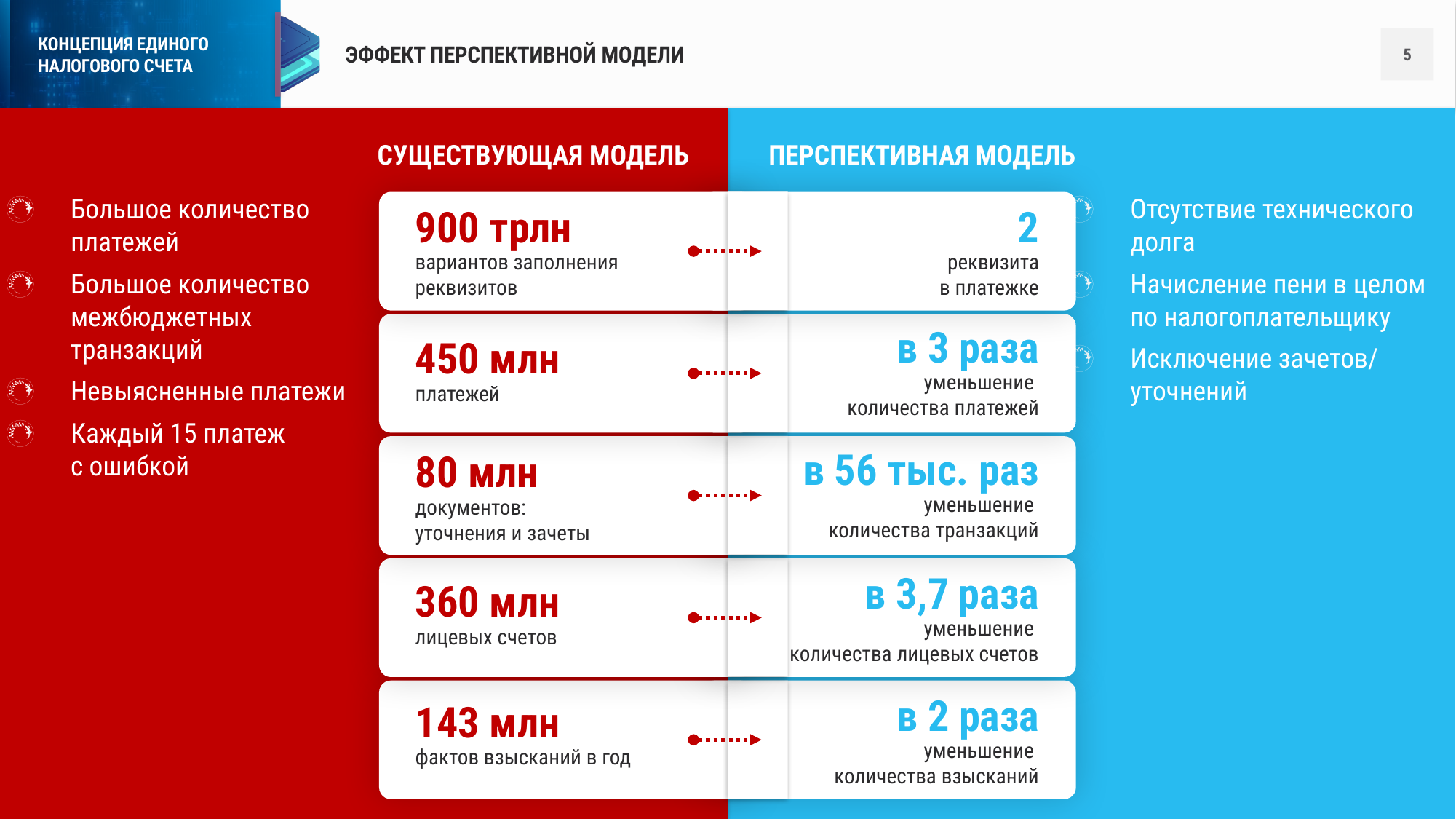

ЭФФЕКТ ПЕРСПЕКТИВНОЙ МОДЕЛИ

СУЩЕСТВУЮЩАЯ МОДЕЛЬ
ПЕРСПЕКТИВНАЯ МОДЕЛЬ
Большое количество платежей
Большое количество межбюджетных транзакций
Невыясненные платежи
Каждый 15 платеж
с ошибкой

Отсутствие технического долга
Начисление пени в целом
по налогоплательщику
Исключение зачетов/ уточнений

900 трлн
2
вариантов заполнения реквизитов
реквизита
в платежке

в 3 раза
450 млн
уменьшение
количества платежей
платежей

в 56 тыс. раз
80 млн
уменьшение
количества транзакций
документов:
уточнения и зачеты

в 3,7 раза
360 млн
уменьшение
количества лицевых счетов
лицевых счетов

в 2 раза
143 млн
уменьшение
количества взысканий
фактов взысканий в год